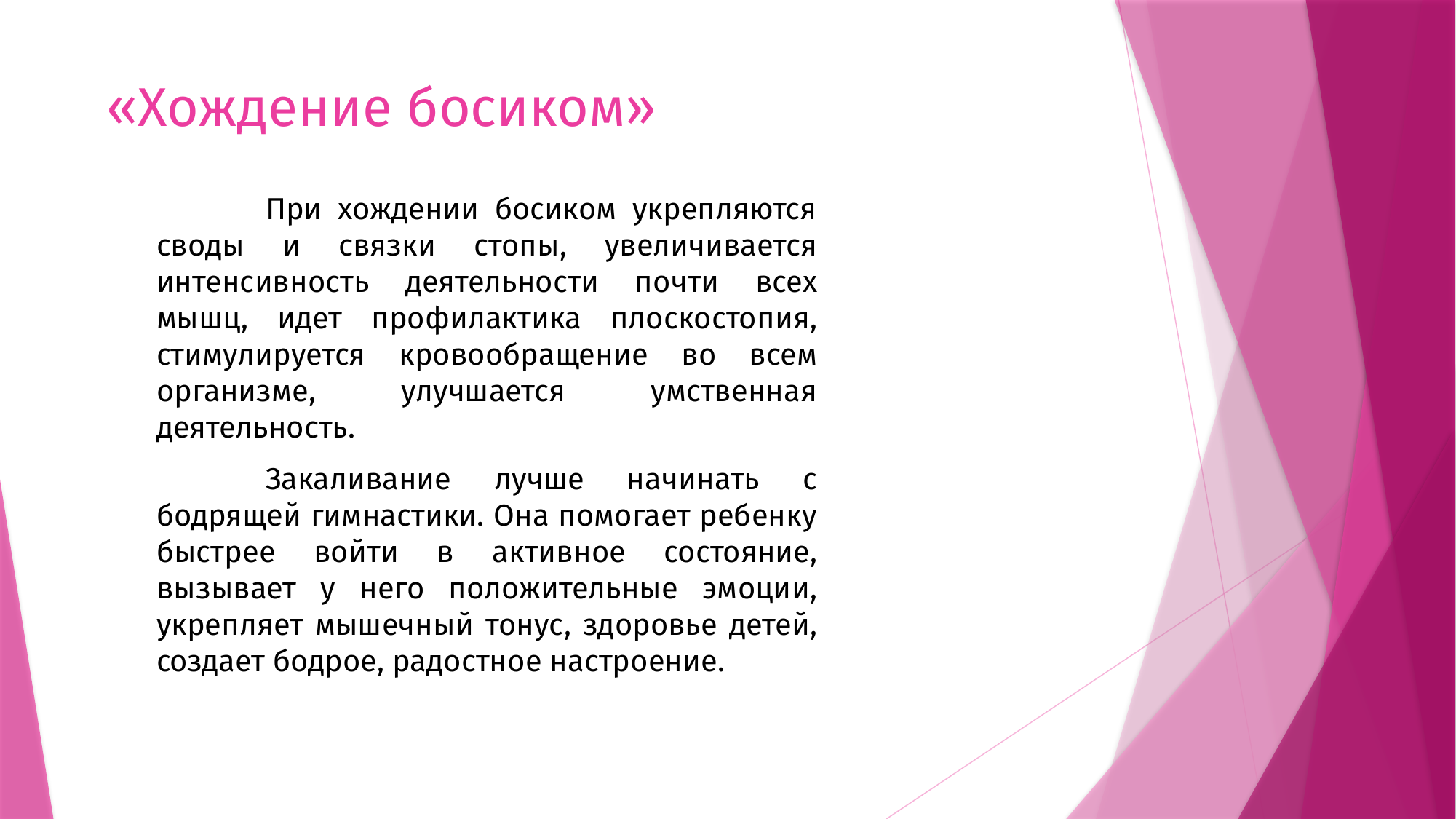

# «Хождение босиком»
	При хождении босиком укрепляются своды и связки стопы, увеличивается интенсивность деятельности почти всех мышц, идет профилактика плоскостопия, стимулируется кровообращение во всем организме, улучшается умственная деятельность.
	Закаливание лучше начинать с бодрящей гимнастики. Она помогает ребенку быстрее войти в активное состояние, вызывает у него положительные эмоции, укрепляет мышечный тонус, здоровье детей, создает бодрое, радостное настроение.